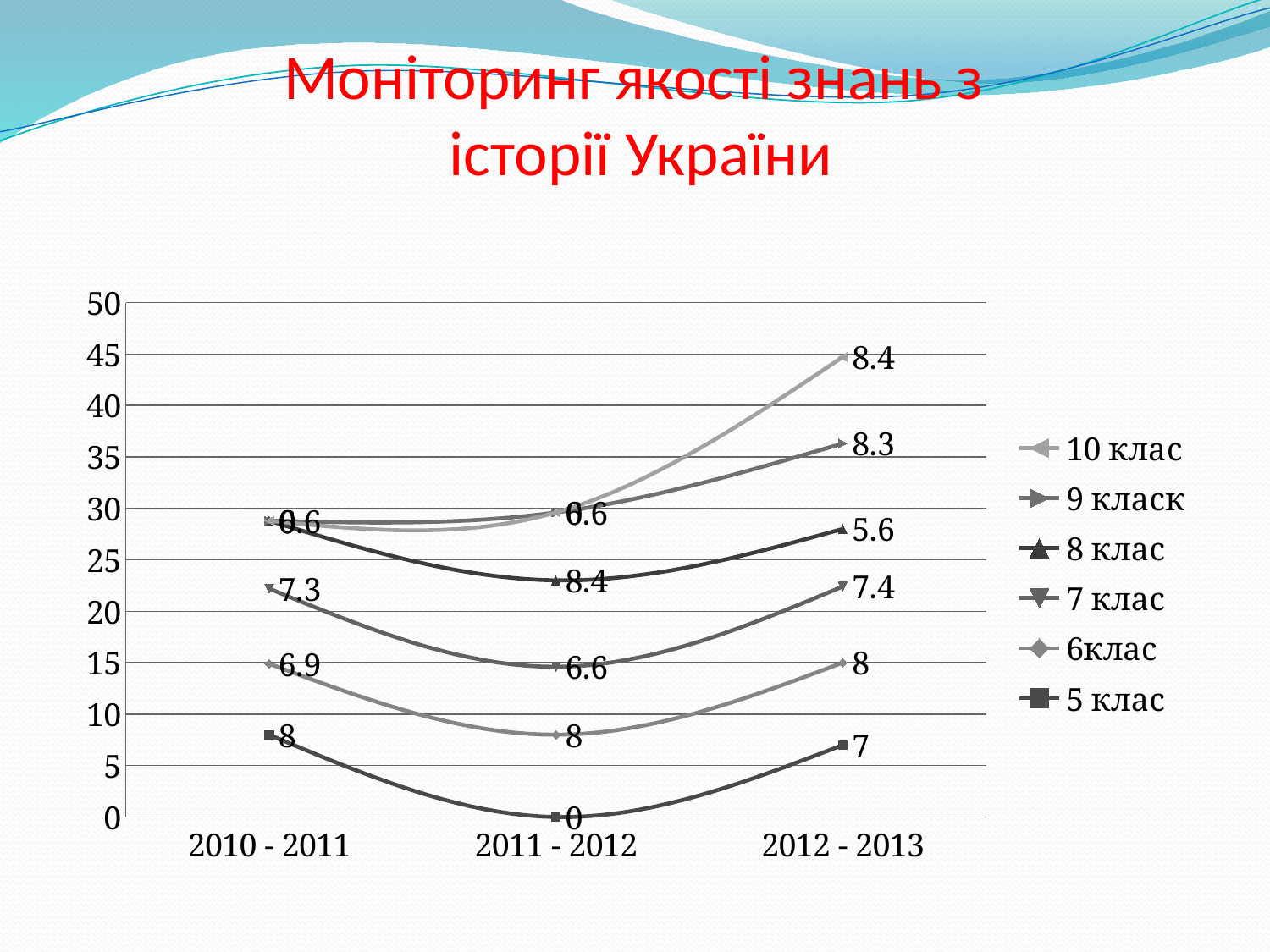

# Моніторинг якості знань з історії України

### Chart

| Category | 5 клас | 6клас | 7 клас | 8 клас | 9 класк | 10 клас |
|---|---|---|---|---|---|---|
| 2010 - 2011 | 8.0 | 6.9 | 7.3 | 6.6 | None | None |
| 2011 - 2012 | None | 8.0 | 6.6 | 8.4 | 6.6 | None |
| 2012 - 2013 | 7.0 | 8.0 | 7.4 | 5.6 | 8.3 | 8.4 |